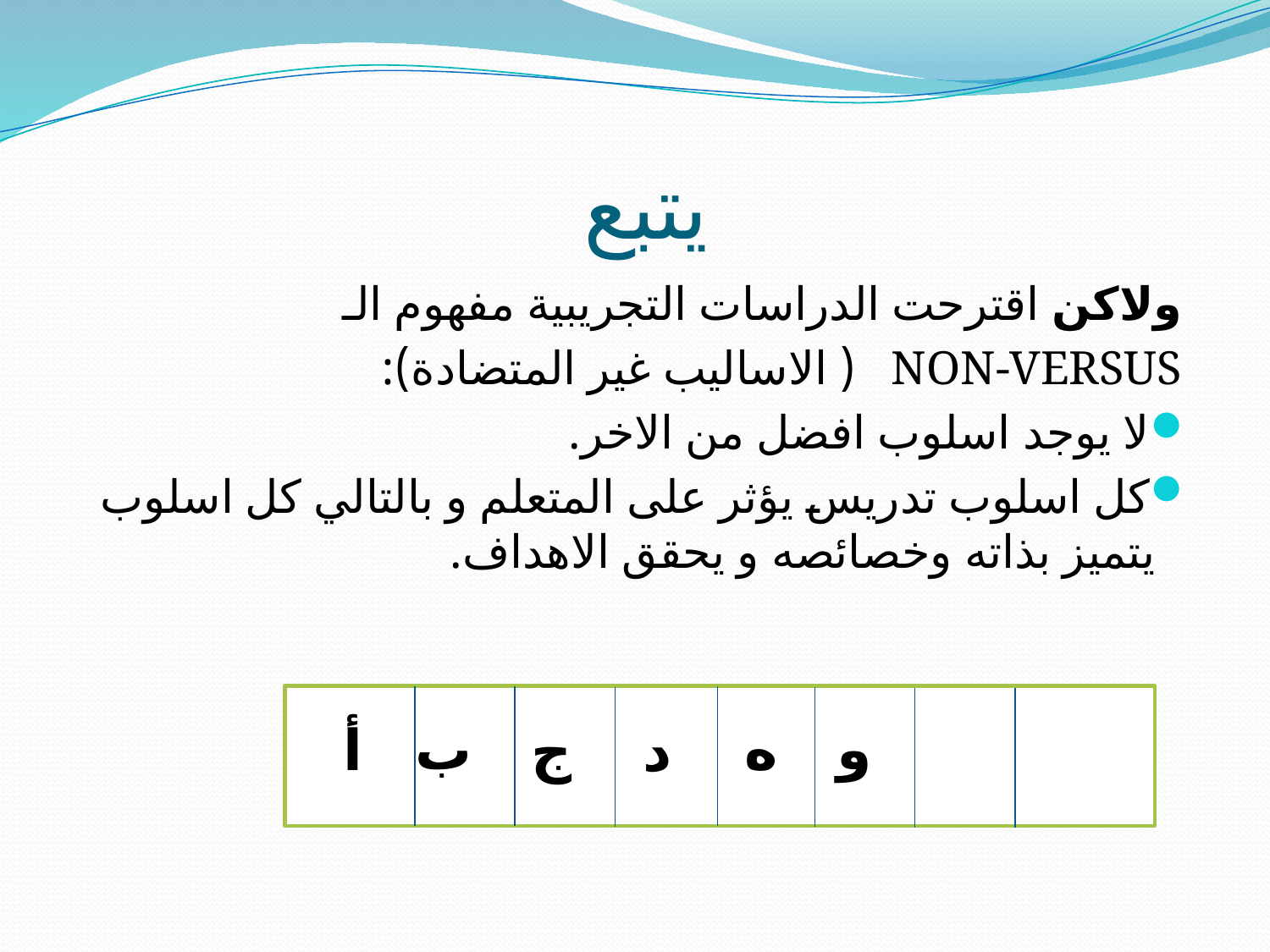

# يتبع
ولاكن اقترحت الدراسات التجريبية مفهوم الـ
NON-VERSUS   ( الاساليب غير المتضادة):
لا يوجد اسلوب افضل من الاخر.
كل اسلوب تدريس يؤثر على المتعلم و بالتالي كل اسلوب يتميز بذاته وخصائصه و يحقق الاهداف.

ه
و
ب
أ
ج
د